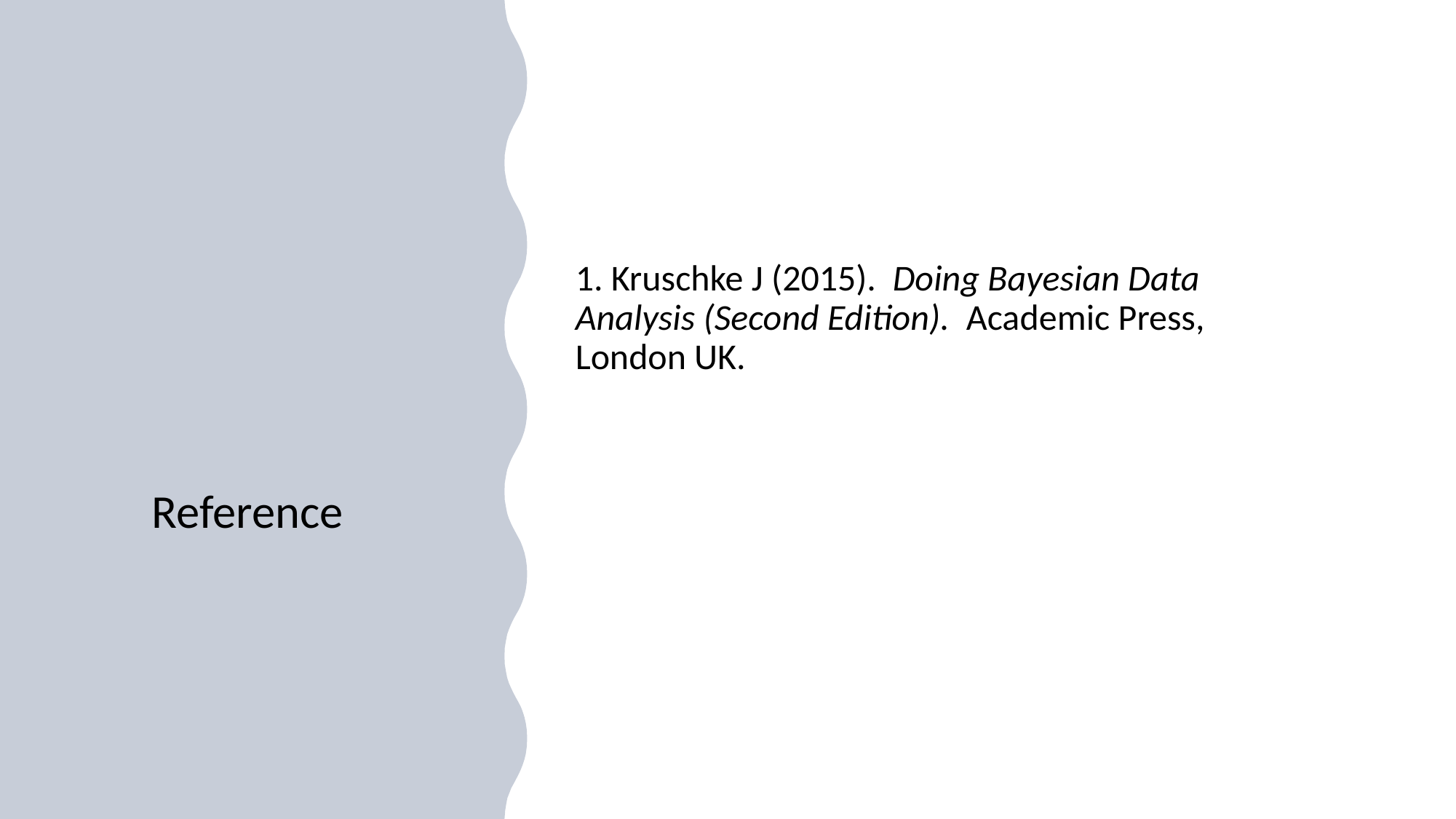

# Reference

1. Kruschke J (2015).  Doing Bayesian Data Analysis (Second Edition).  Academic Press, London UK.